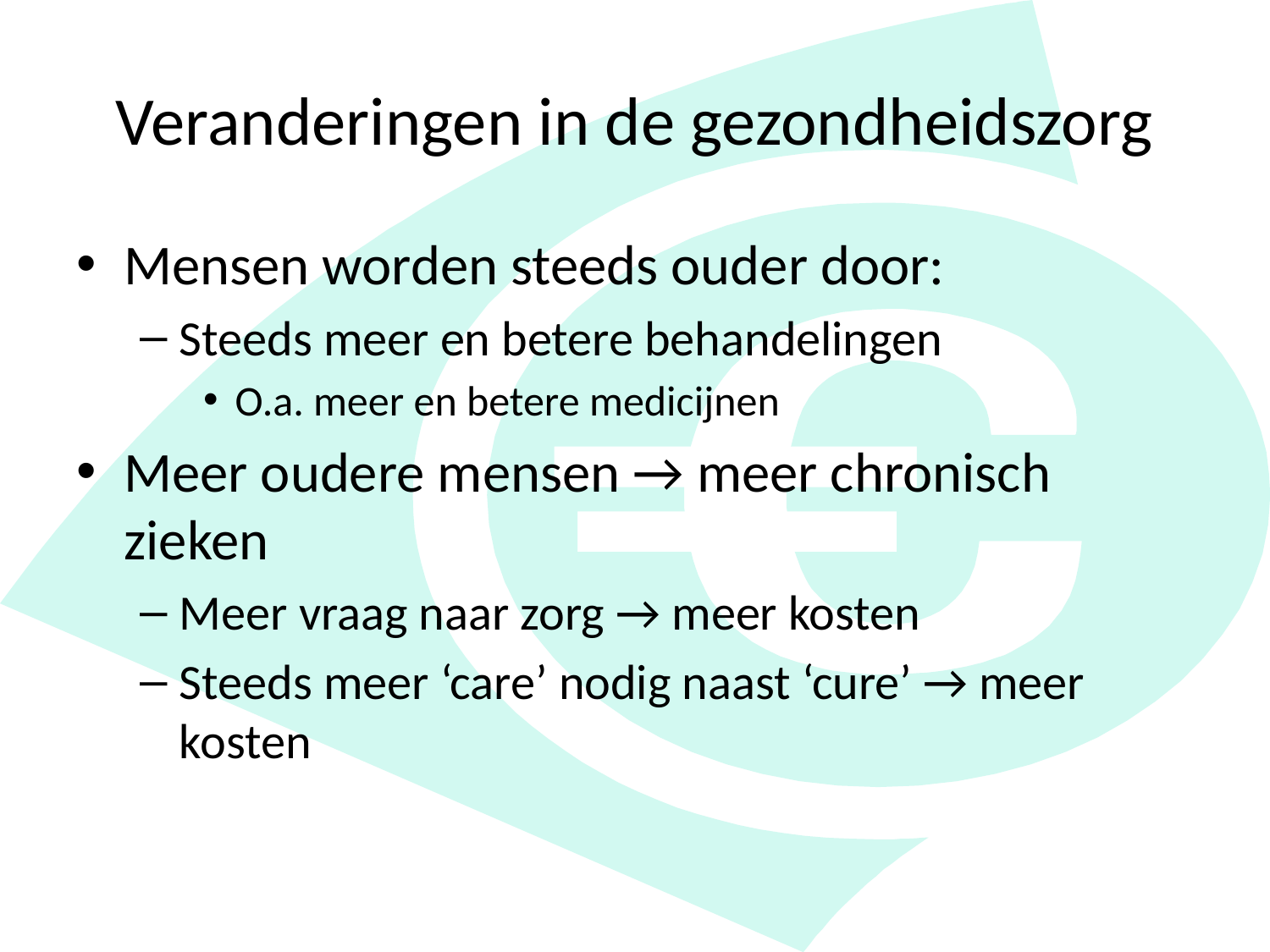

# Veranderingen in de gezondheidszorg
Mensen worden steeds ouder door:
Steeds meer en betere behandelingen
O.a. meer en betere medicijnen
Meer oudere mensen → meer chronisch zieken
Meer vraag naar zorg → meer kosten
Steeds meer ‘care’ nodig naast ‘cure’ → meer kosten